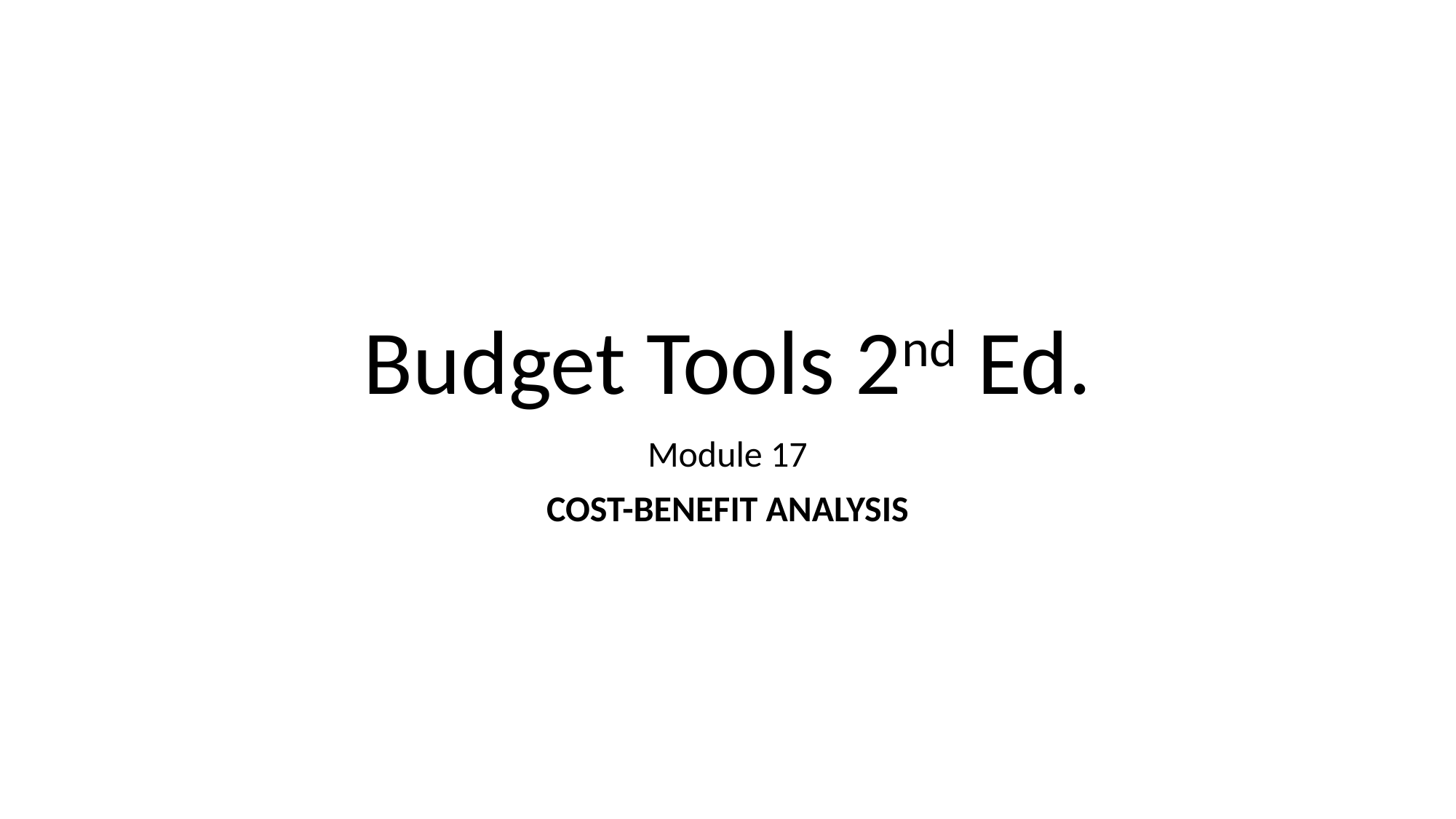

# Budget Tools 2nd Ed.
Module 17
Cost-Benefit Analysis